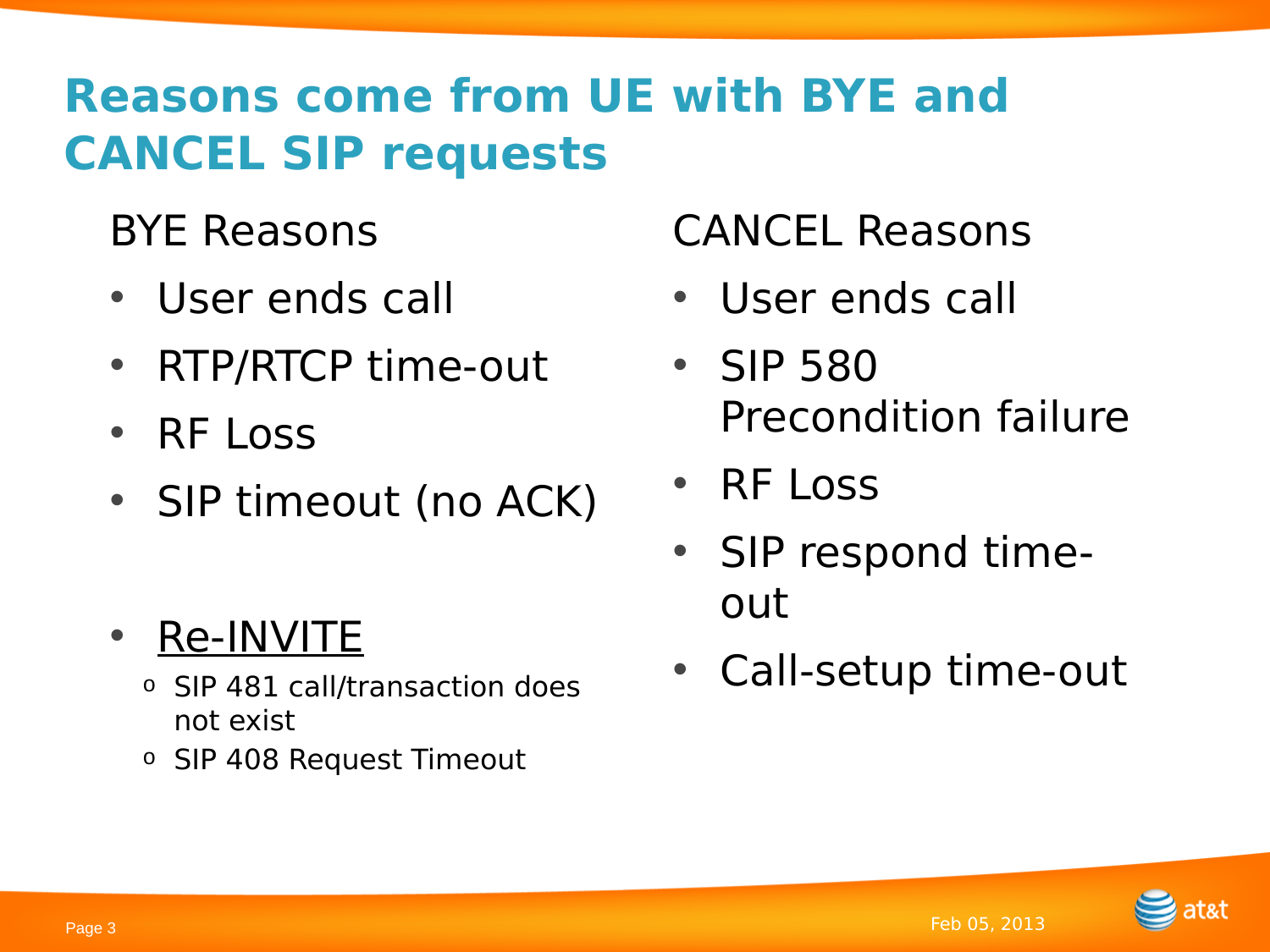

# Reasons come from UE with BYE and CANCEL SIP requests
BYE Reasons
User ends call
RTP/RTCP time-out
RF Loss
SIP timeout (no ACK)

Re-INVITE
SIP 481 call/transaction does not exist
SIP 408 Request Timeout
CANCEL Reasons
User ends call
SIP 580 Precondition failure
RF Loss
SIP respond time-out
Call-setup time-out

Page 3